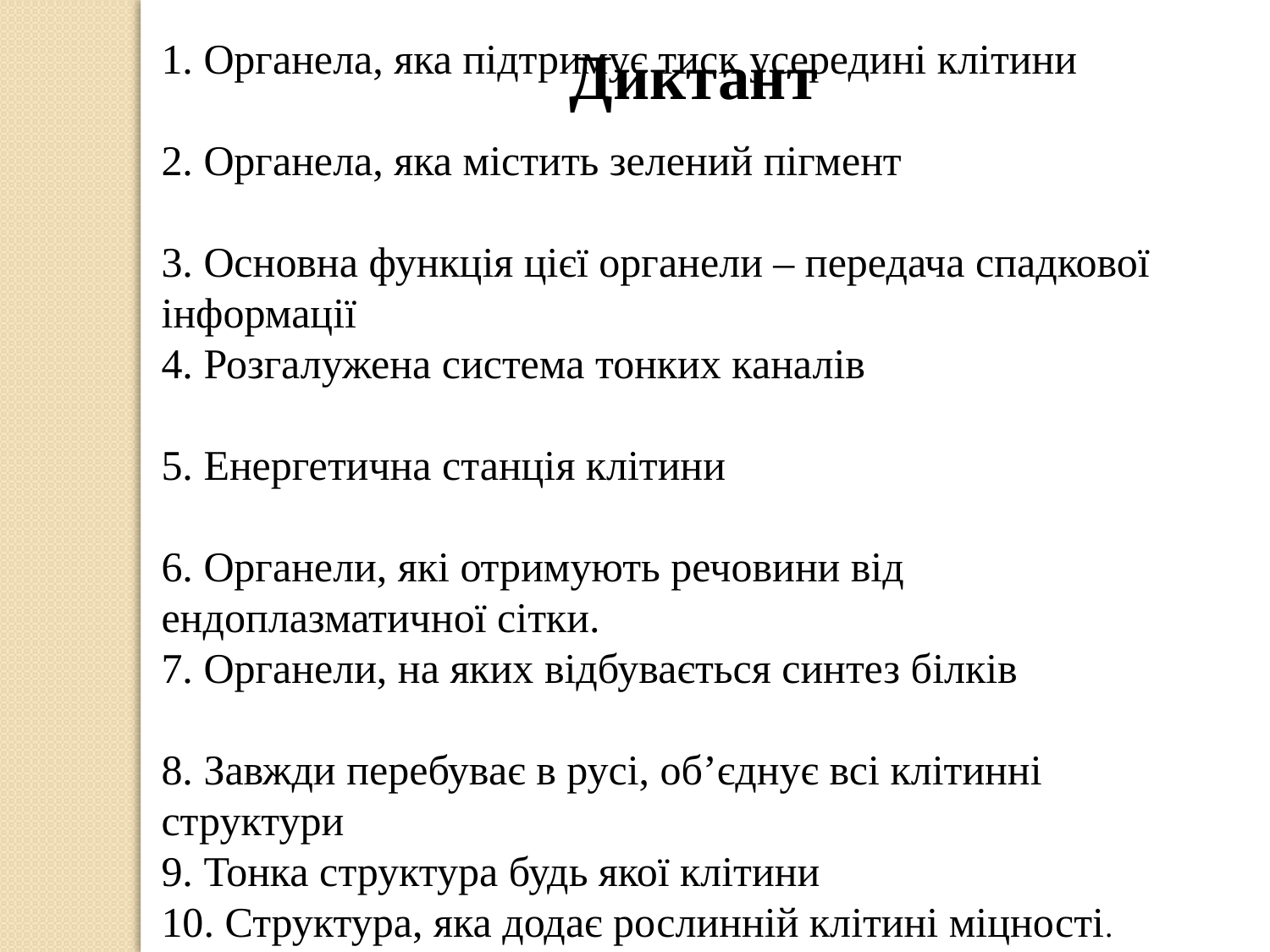

Диктант
1. Органела, яка підтримує тиск усередині клітини
2. Органела, яка містить зелений пігмент
3. Основна функція цієї органели – передача спадкової інформації
4. Розгалужена система тонких каналів
5. Енергетична станція клітини
6. Органели, які отримують речовини від ендоплазматичної сітки.
7. Органели, на яких відбувається синтез білків
8. Завжди перебуває в русі, об’єднує всі клітинні структури
9. Тонка структура будь якої клітини
10. Структура, яка додає рослинній клітині міцності.